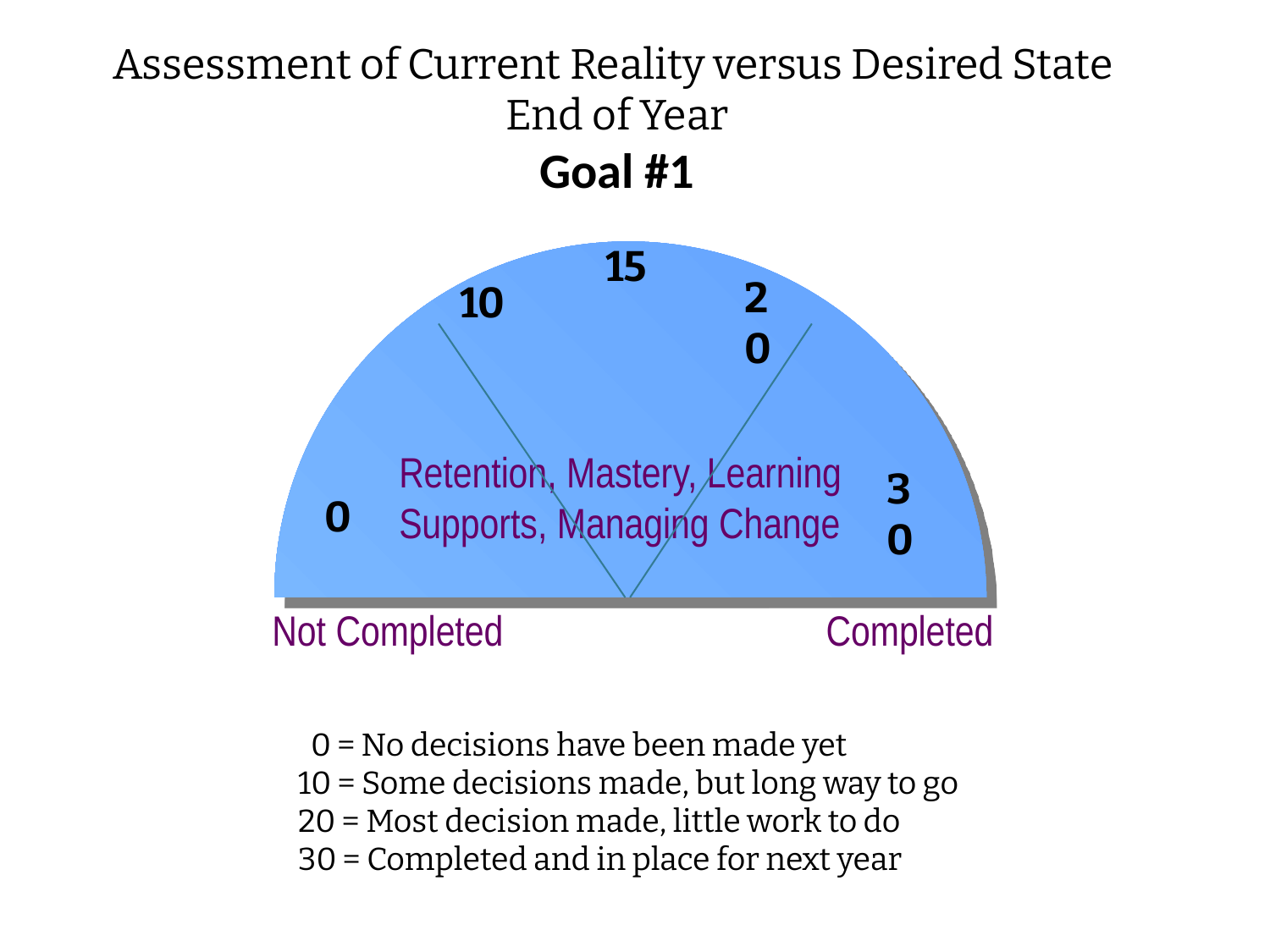

Assessment of Current Reality versus Desired State
End of Year
Goal #1
15

Retention, Mastery, Learning Supports, Managing Change
Not Completed
Completed
20
10
30
0
  0 = No decisions have been made yet
10 = Some decisions made, but long way to go
20 = Most decision made, little work to do
30 = Completed and in place for next year